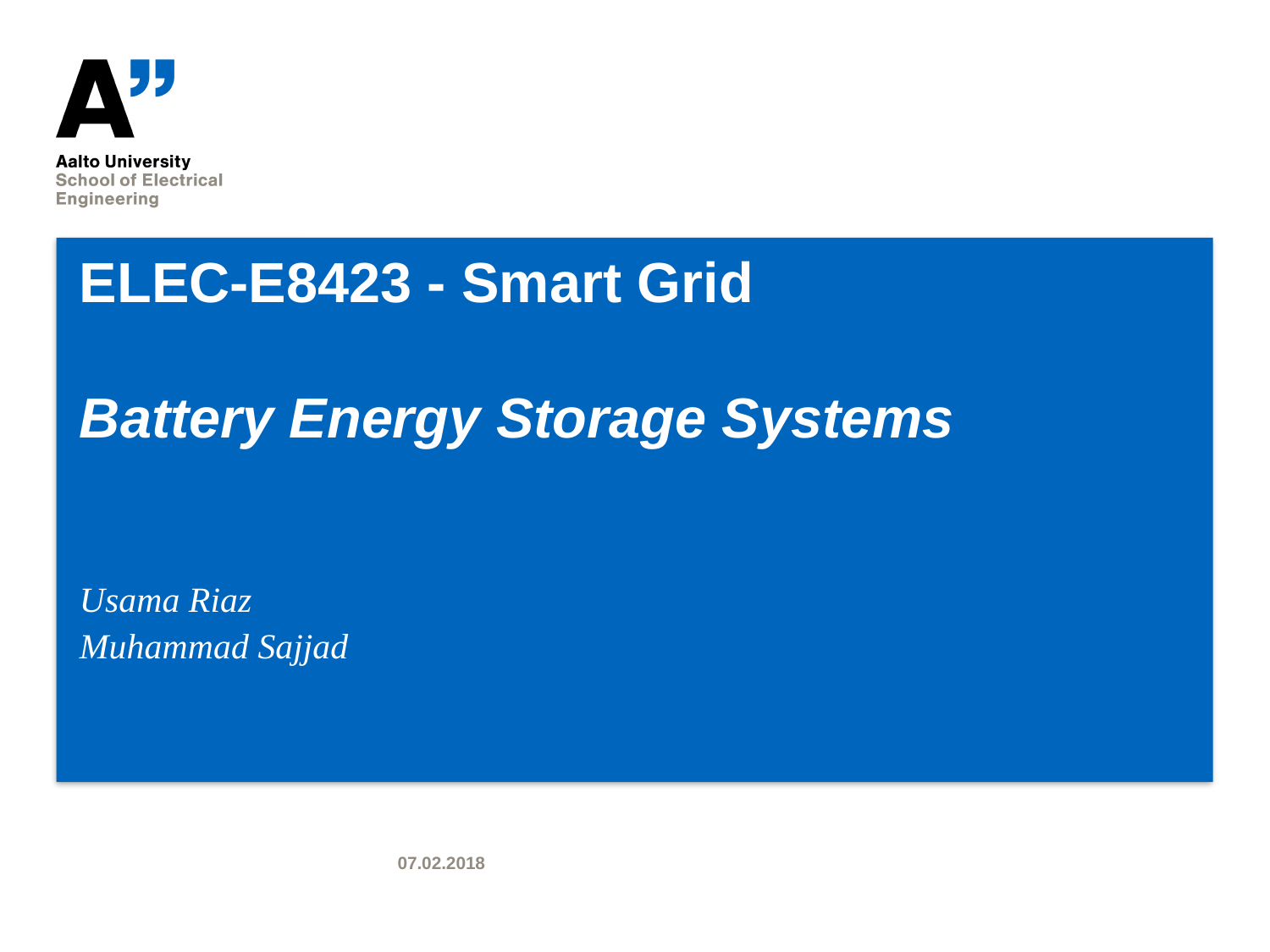

# ELEC-E8423 - Smart Grid Battery Energy Storage Systems
Usama Riaz
Muhammad Sajjad

07.02.2018